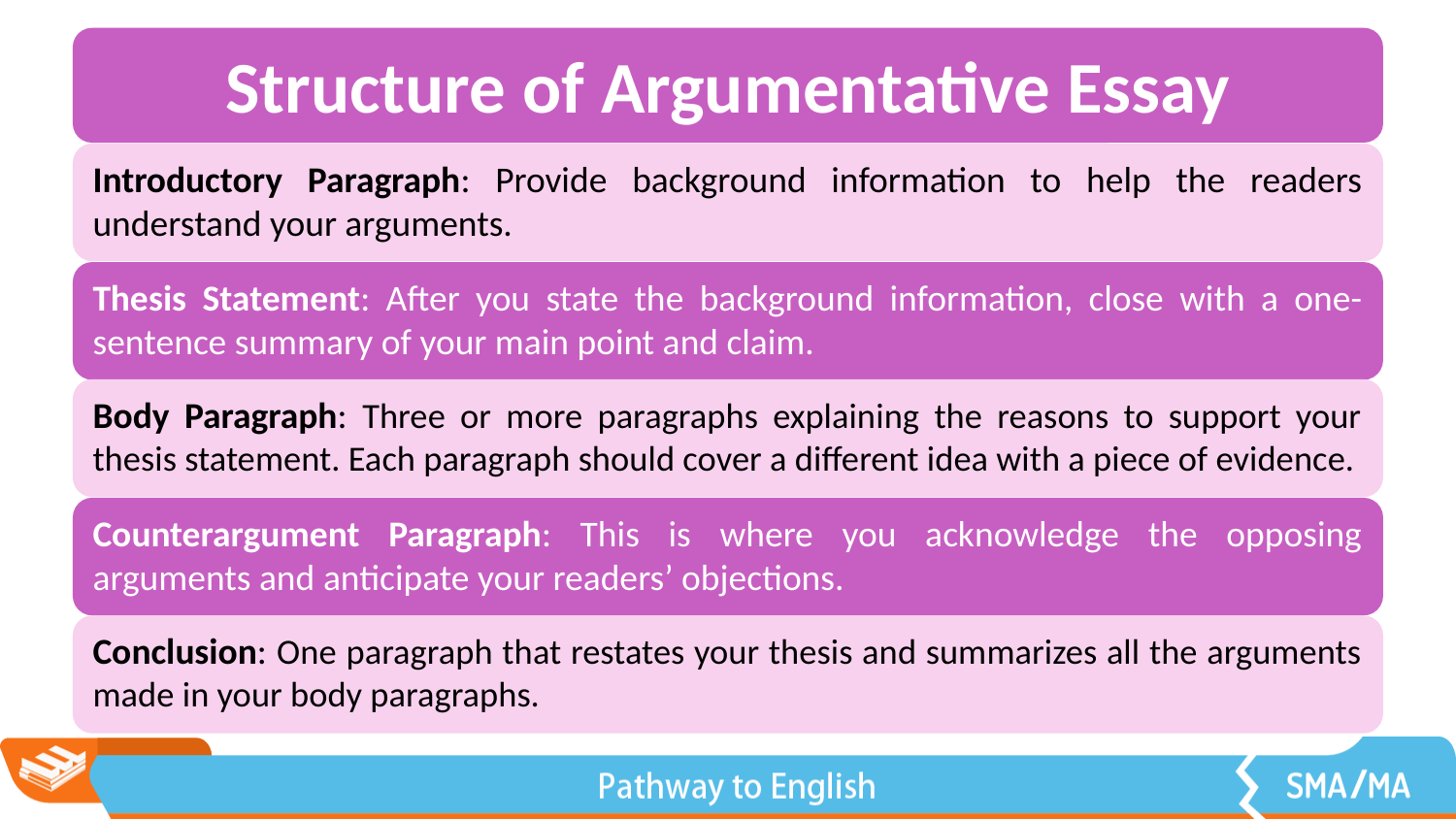

Structure of Argumentative Essay
Introductory Paragraph: Provide background information to help the readers understand your arguments.
Thesis Statement: After you state the background information, close with a one-sentence summary of your main point and claim.
Body Paragraph: Three or more paragraphs explaining the reasons to support your thesis statement. Each paragraph should cover a different idea with a piece of evidence.
Counterargument Paragraph: This is where you acknowledge the opposing arguments and anticipate your readers’ objections.
Conclusion: One paragraph that restates your thesis and summarizes all the arguments made in your body paragraphs.